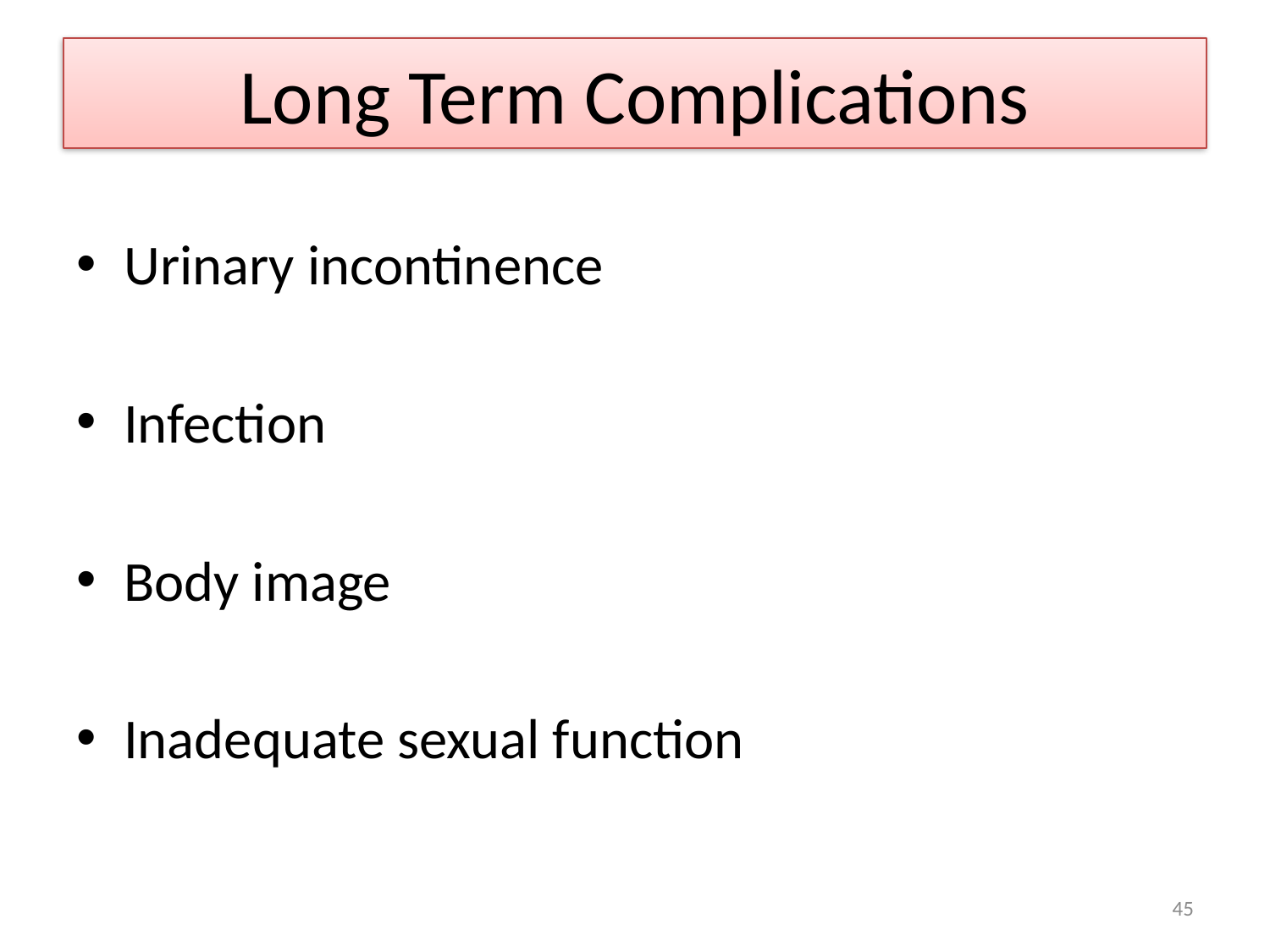

# Long Term Complications
Urinary incontinence

Infection

Body image

Inadequate sexual function
45